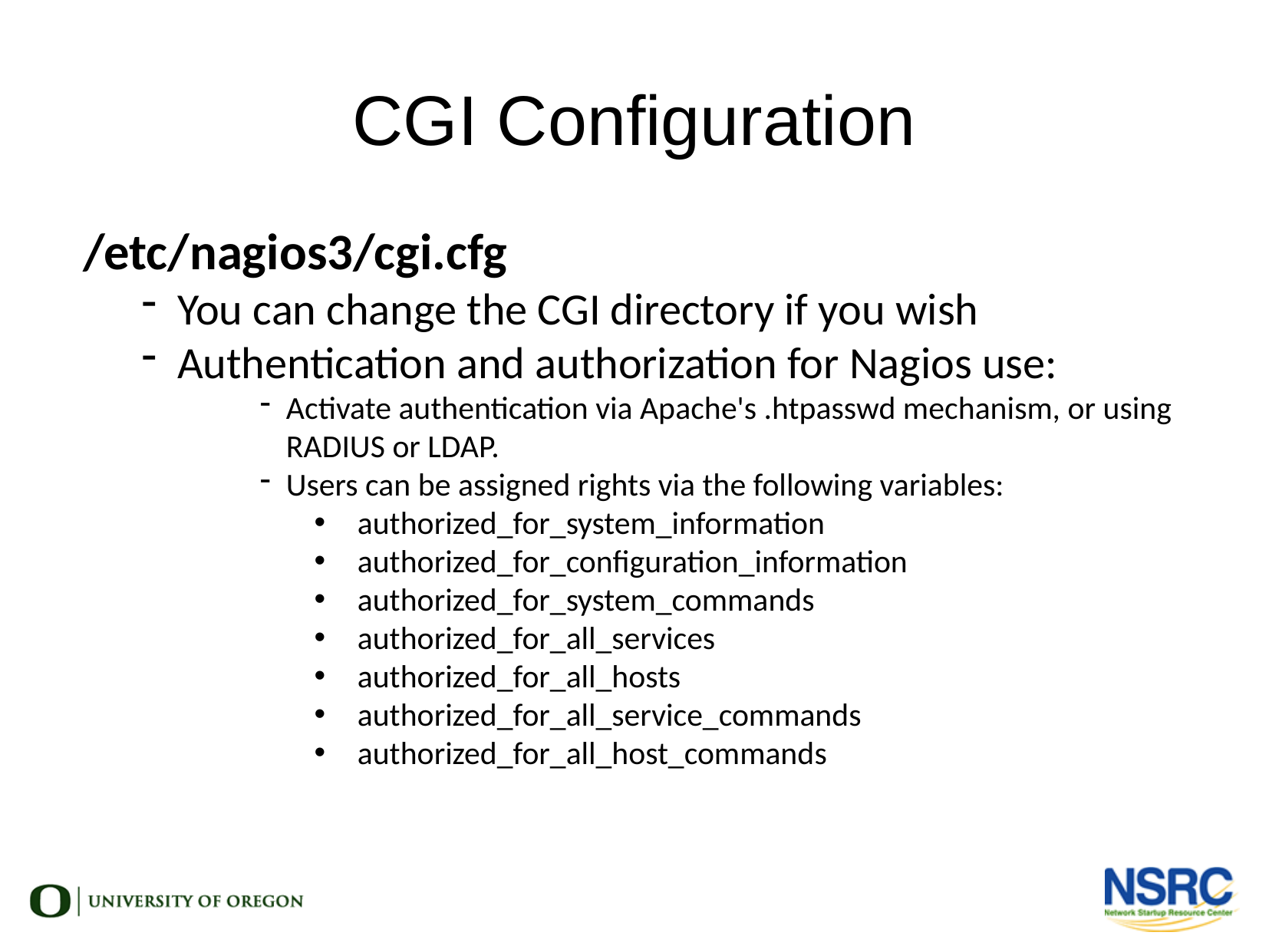

CGI Configuration
/etc/nagios3/cgi.cfg
You can change the CGI directory if you wish
Authentication and authorization for Nagios use:
Activate authentication via Apache's .htpasswd mechanism, or using RADIUS or LDAP.
Users can be assigned rights via the following variables:
authorized_for_system_information
authorized_for_configuration_information
authorized_for_system_commands
authorized_for_all_services
authorized_for_all_hosts
authorized_for_all_service_commands
authorized_for_all_host_commands